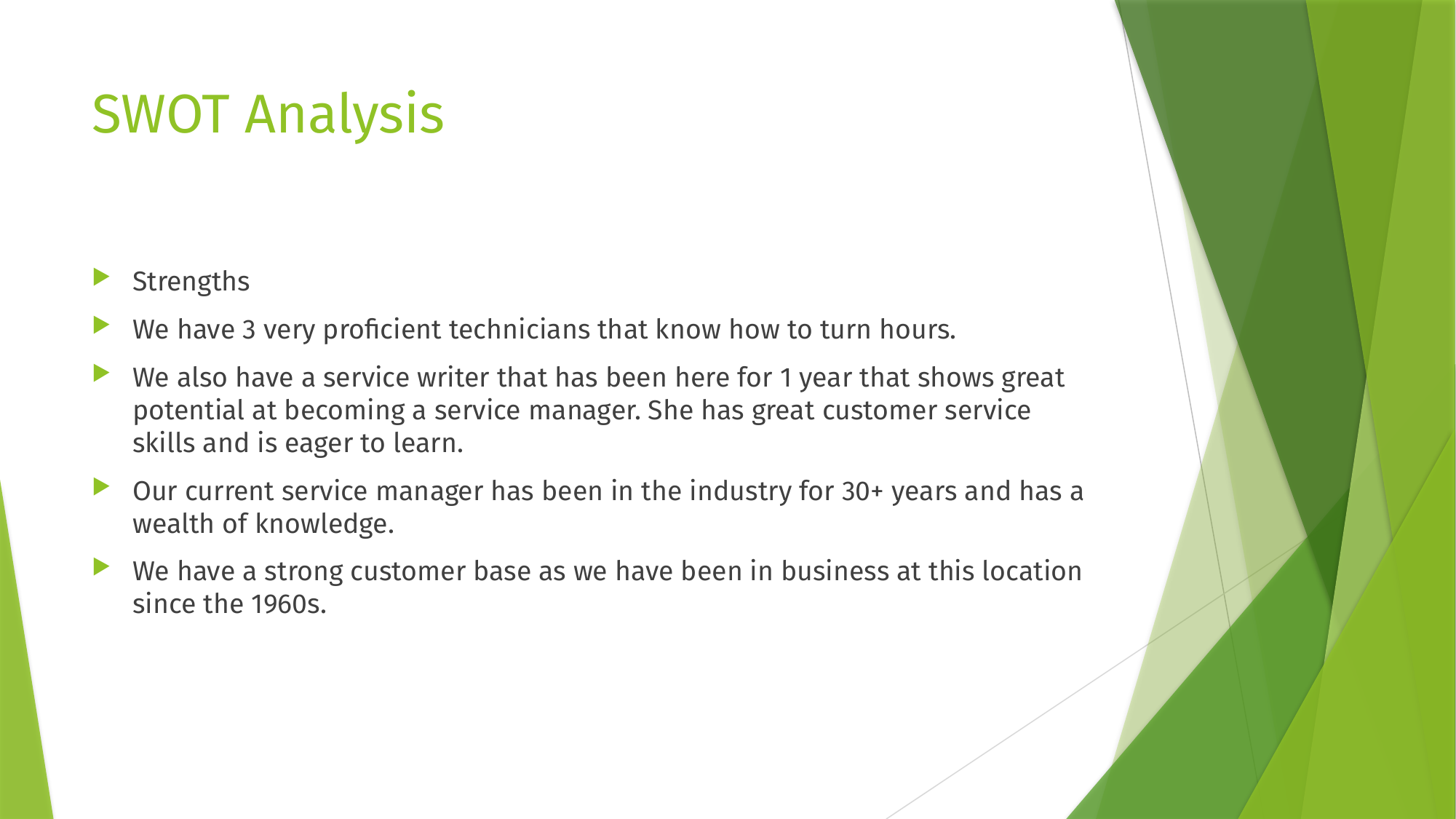

# SWOT Analysis
Strengths
We have 3 very proficient technicians that know how to turn hours.
We also have a service writer that has been here for 1 year that shows great potential at becoming a service manager. She has great customer service skills and is eager to learn.
Our current service manager has been in the industry for 30+ years and has a wealth of knowledge.
We have a strong customer base as we have been in business at this location since the 1960s.